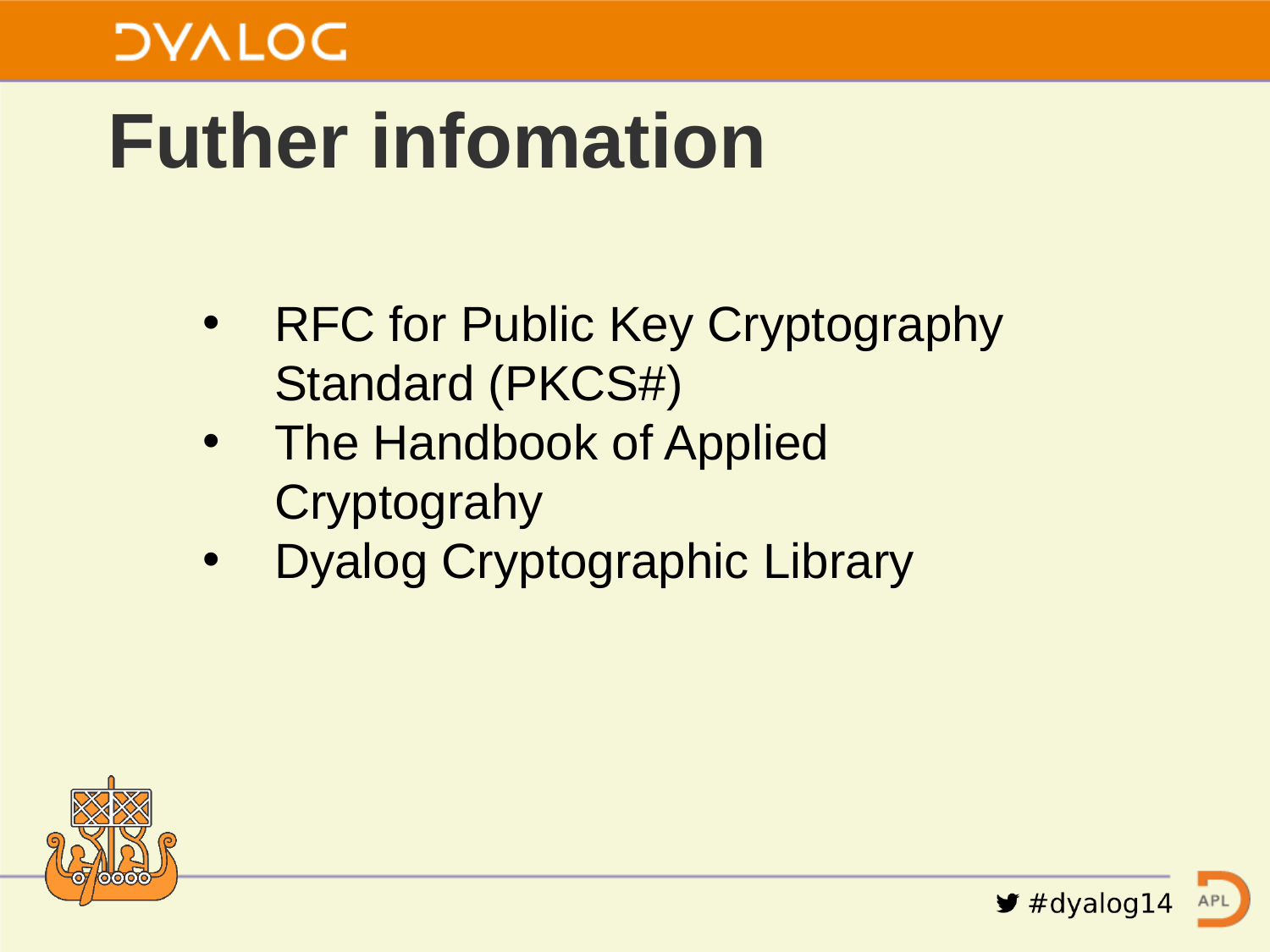

# Futher infomation
RFC for Public Key Cryptography Standard (PKCS#)
The Handbook of Applied Cryptograhy
Dyalog Cryptographic Library